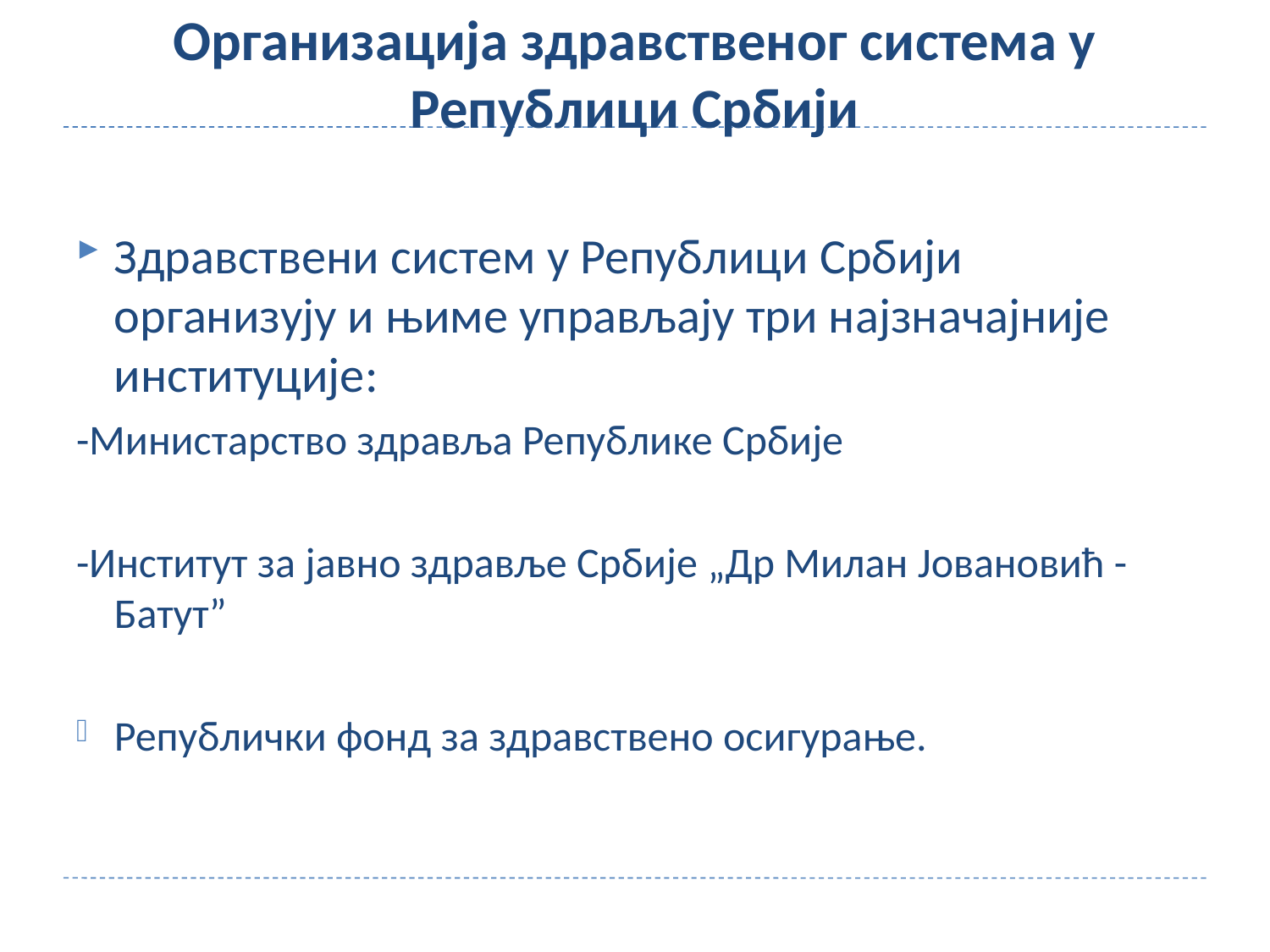

# Организација здравственог система у Републици Србији

Здравствени систем у Републици Србији организују и њиме управљају три најзначајније институције:
-Министарство здравља Републике Србије

-Институт за јавно здравље Србије „Др Милан Јовановић - Батут”

Републички фонд за здравствено осигурање.